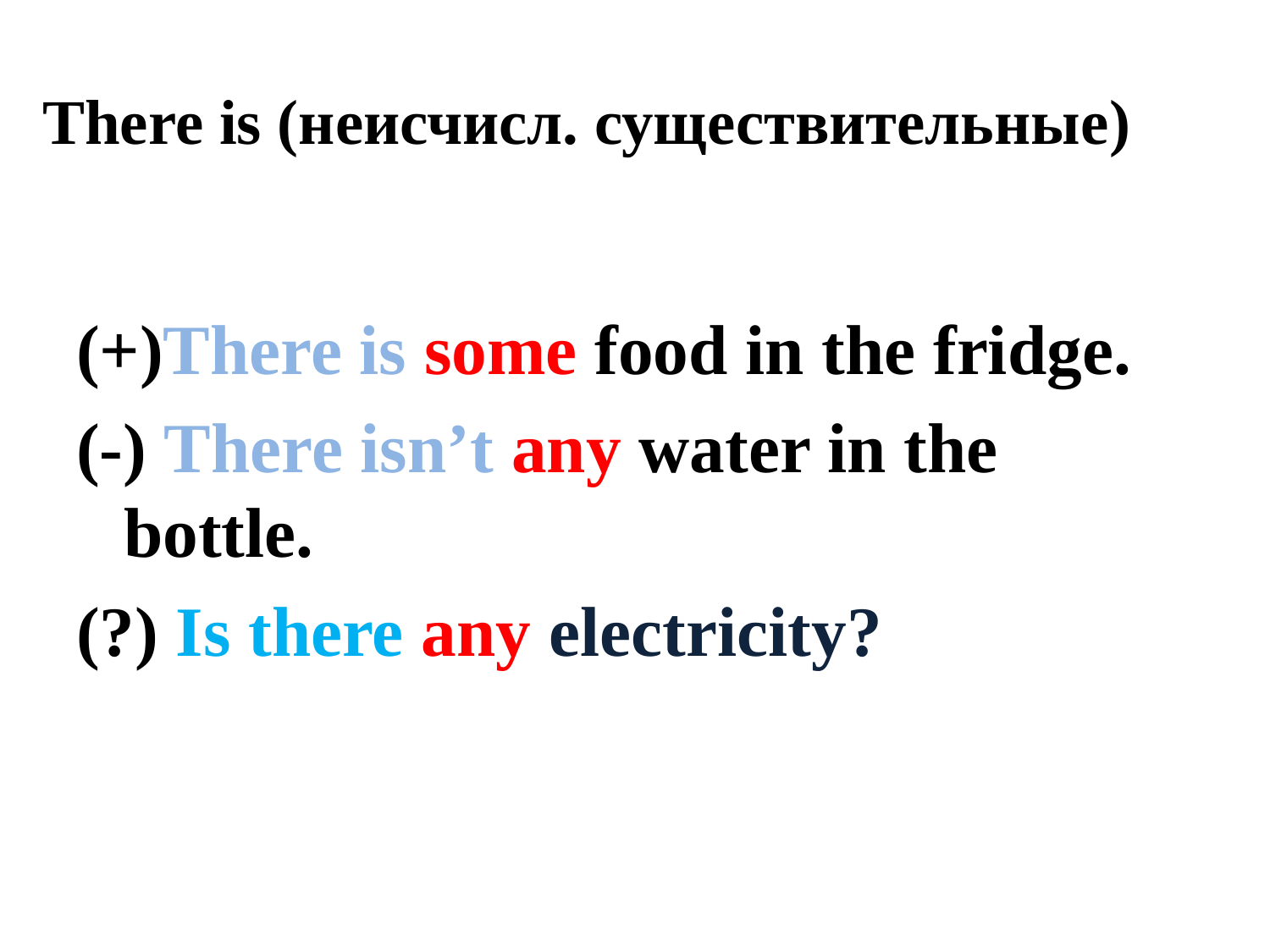

# There is (неисчисл. существительные)
(+)There is some food in the fridge.
(-) There isn’t any water in the bottle.
(?) Is there any electricity?